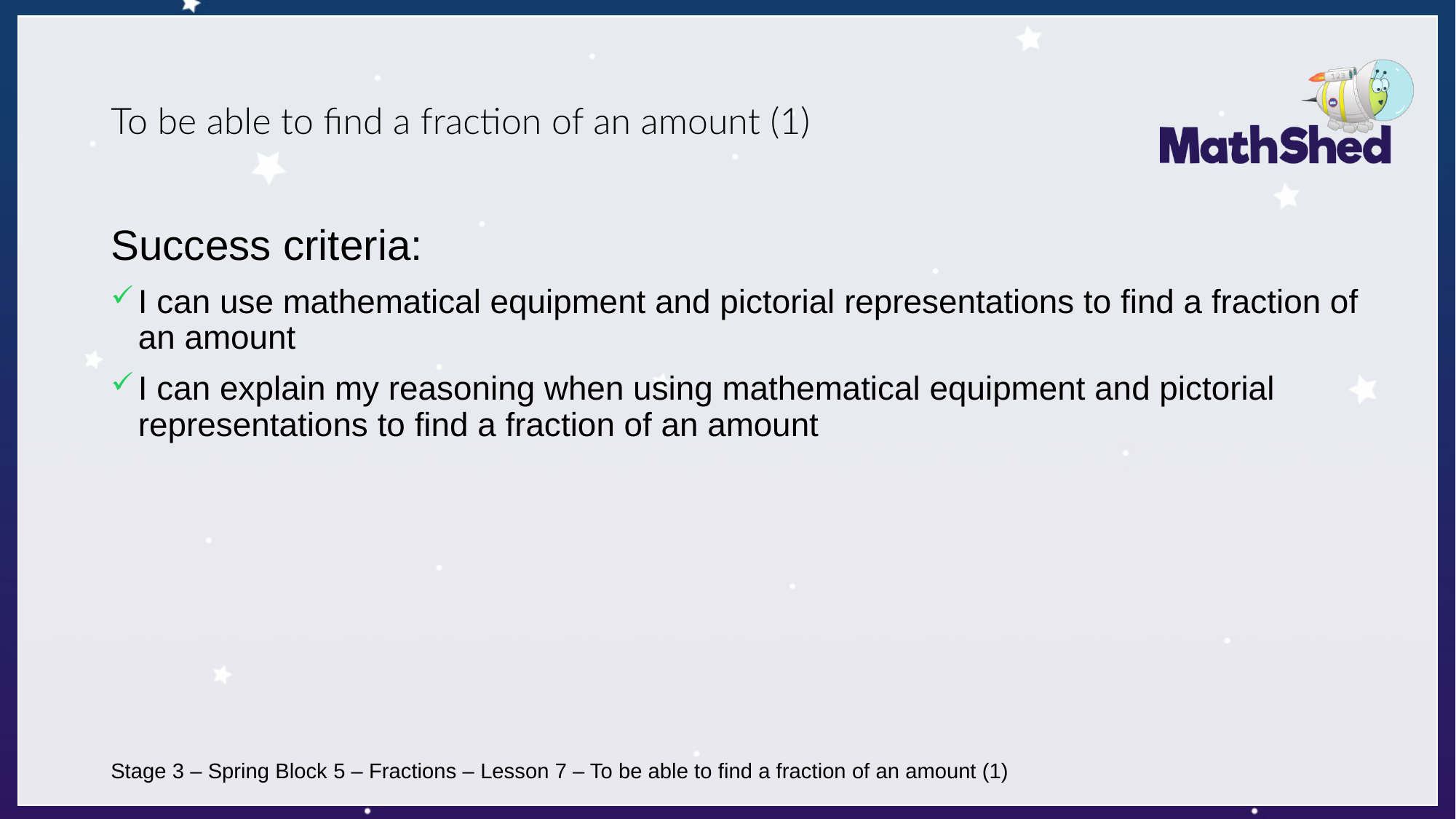

# To be able to find a fraction of an amount (1)
Success criteria:
I can use mathematical equipment and pictorial representations to find a fraction of an amount
I can explain my reasoning when using mathematical equipment and pictorial representations to find a fraction of an amount
Stage 3 – Spring Block 5 – Fractions – Lesson 7 – To be able to find a fraction of an amount (1)